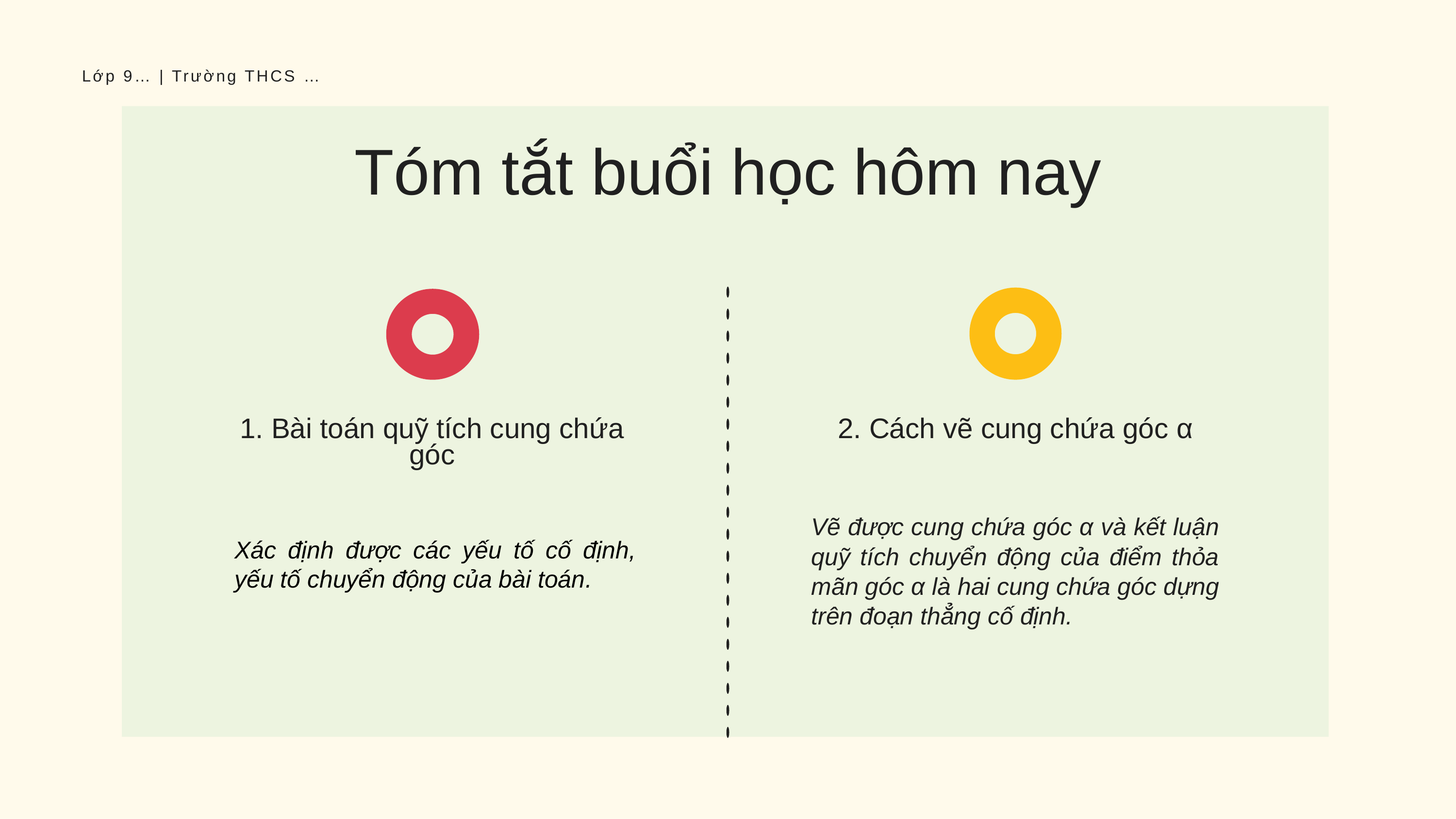

Lớp 9… | Trường THCS …

Tóm tắt buổi học hôm nay

2. Cách vẽ cung chứa góc α
Vẽ được cung chứa góc α và kết luận quỹ tích chuyển động của điểm thỏa mãn góc α là hai cung chứa góc dựng trên đoạn thẳng cố định.

1. Bài toán quỹ tích cung chứa góc

Xác định được các yếu tố cố định, yếu tố chuyển động của bài toán.